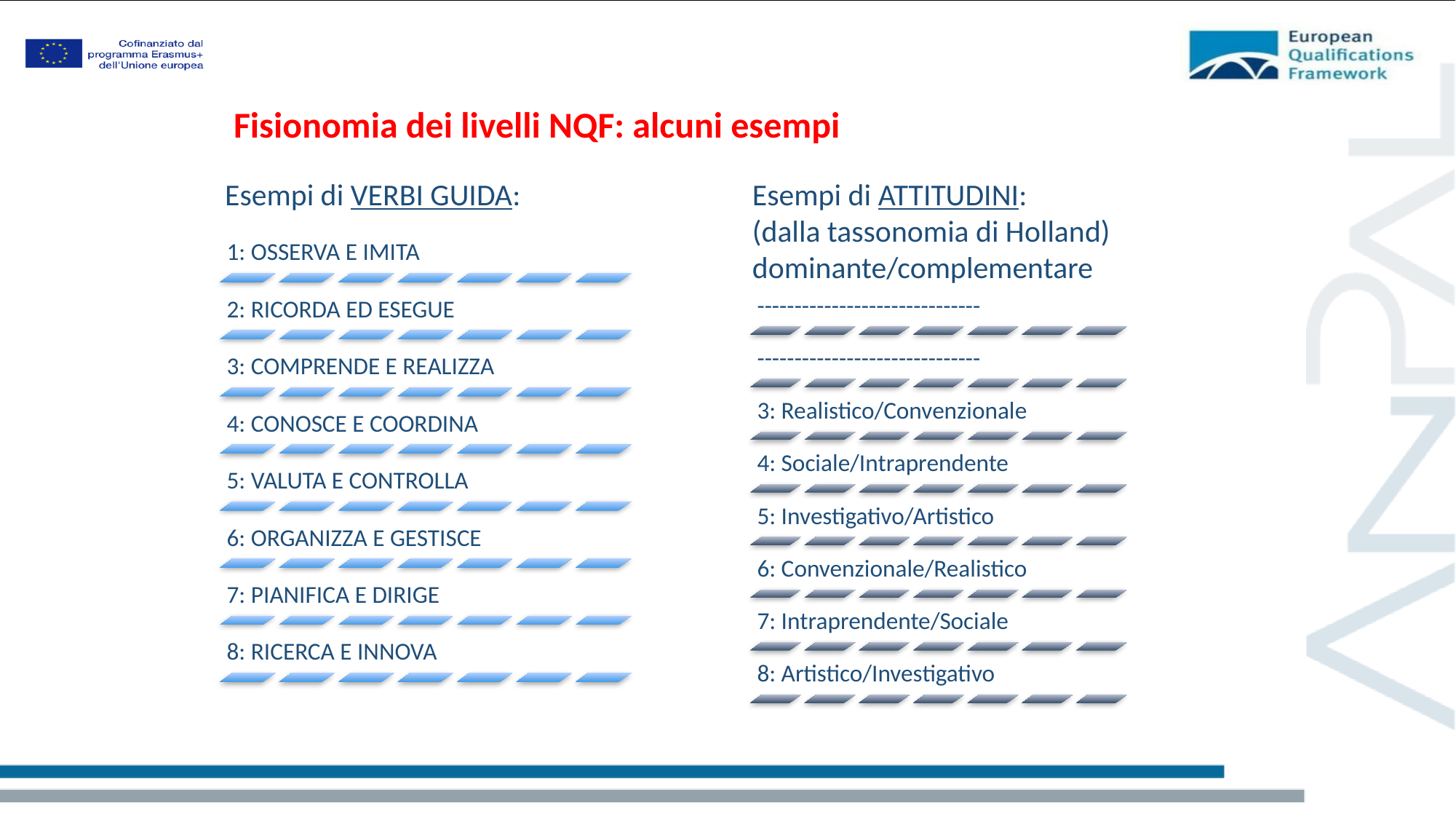

Fisionomia dei livelli NQF: alcuni esempi
Esempi di VERBI GUIDA:

Esempi di ATTITUDINI:
(dalla tassonomia di Holland)
dominante/complementare
1: OSSERVA E IMITA
2: RICORDA ED ESEGUE
3: COMPRENDE E REALIZZA
4: CONOSCE E COORDINA
5: VALUTA E CONTROLLA
6: ORGANIZZA E GESTISCE
7: PIANIFICA E DIRIGE
8: RICERCA E INNOVA
------------------------------
------------------------------
3: Realistico/Convenzionale
4: Sociale/Intraprendente
5: Investigativo/Artistico
6: Convenzionale/Realistico
7: Intraprendente/Sociale
8: Artistico/Investigativo